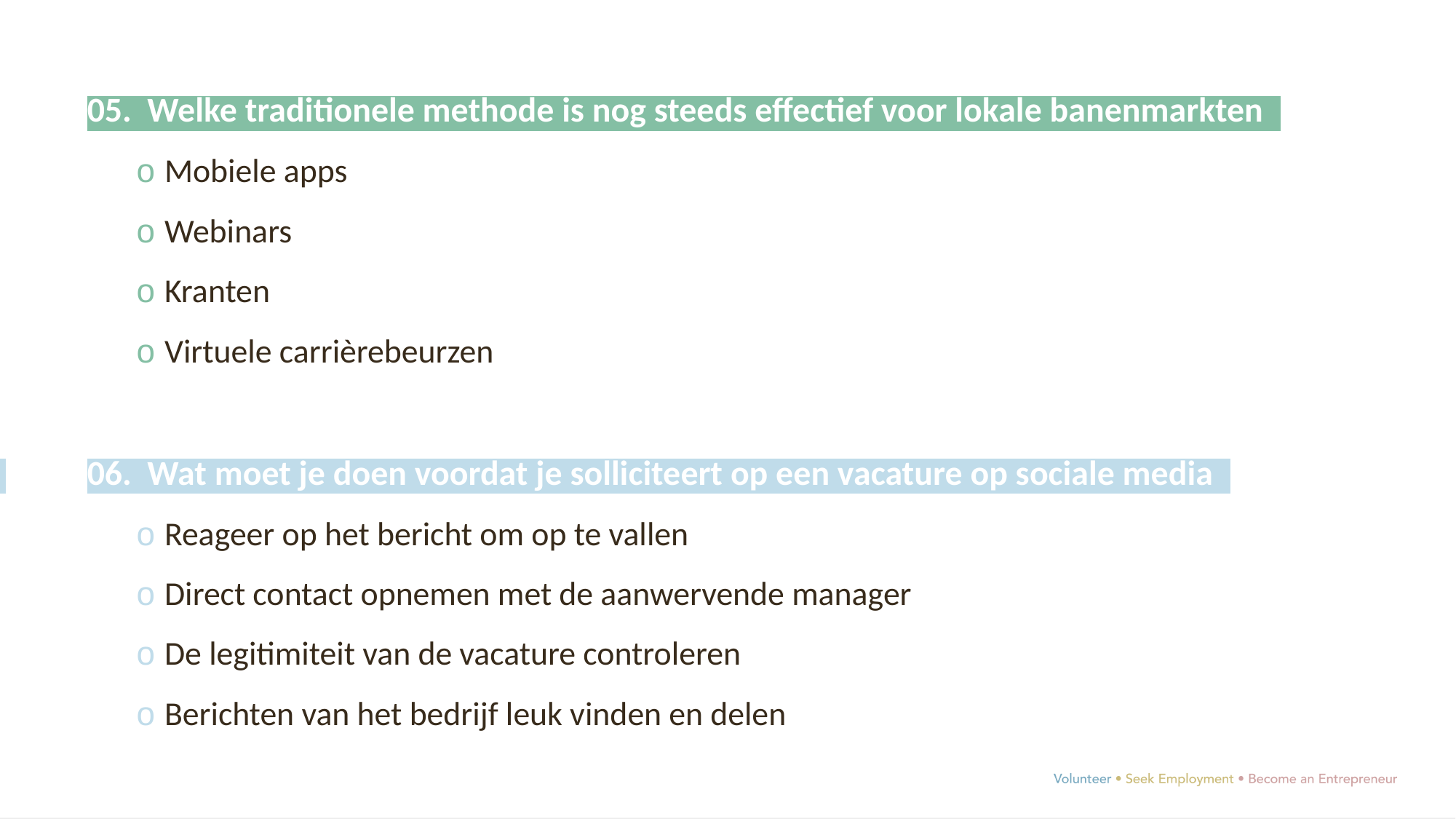

05.  Welke traditionele methode is nog steeds effectief voor lokale banenmarkten?
o Mobiele apps
o Webinars
o Kranten
o Virtuele carrièrebeurzen

 	06.  Wat moet je doen voordat je solliciteert op een vacature op sociale media?
o Reageer op het bericht om op te vallen
o Direct contact opnemen met de aanwervende manager
o De legitimiteit van de vacature controleren
o Berichten van het bedrijf leuk vinden en delen